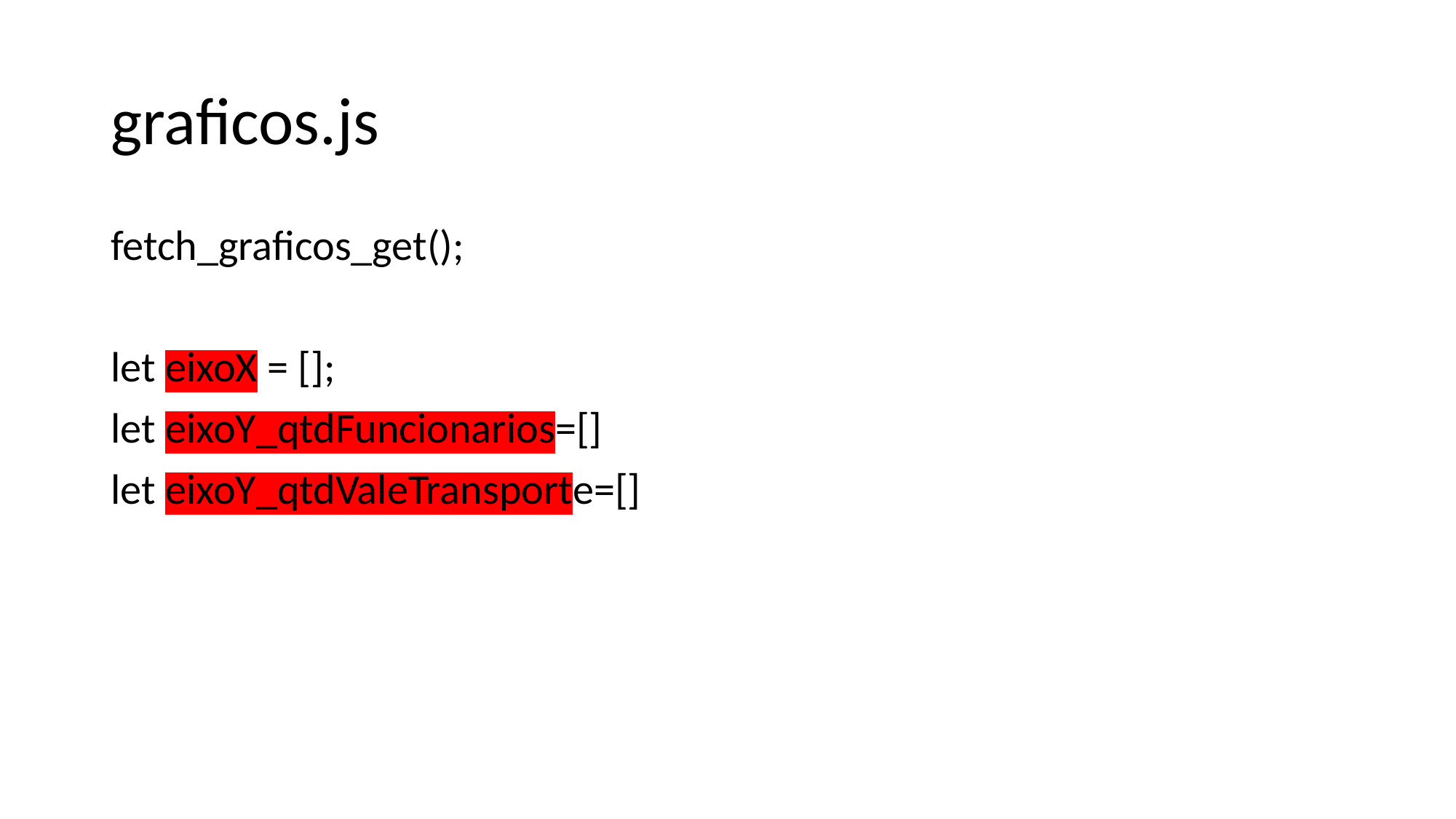

# graficos.js
fetch_graficos_get();

let eixoX = [];
let eixoY_qtdFuncionarios=[]
let eixoY_qtdValeTransporte=[]